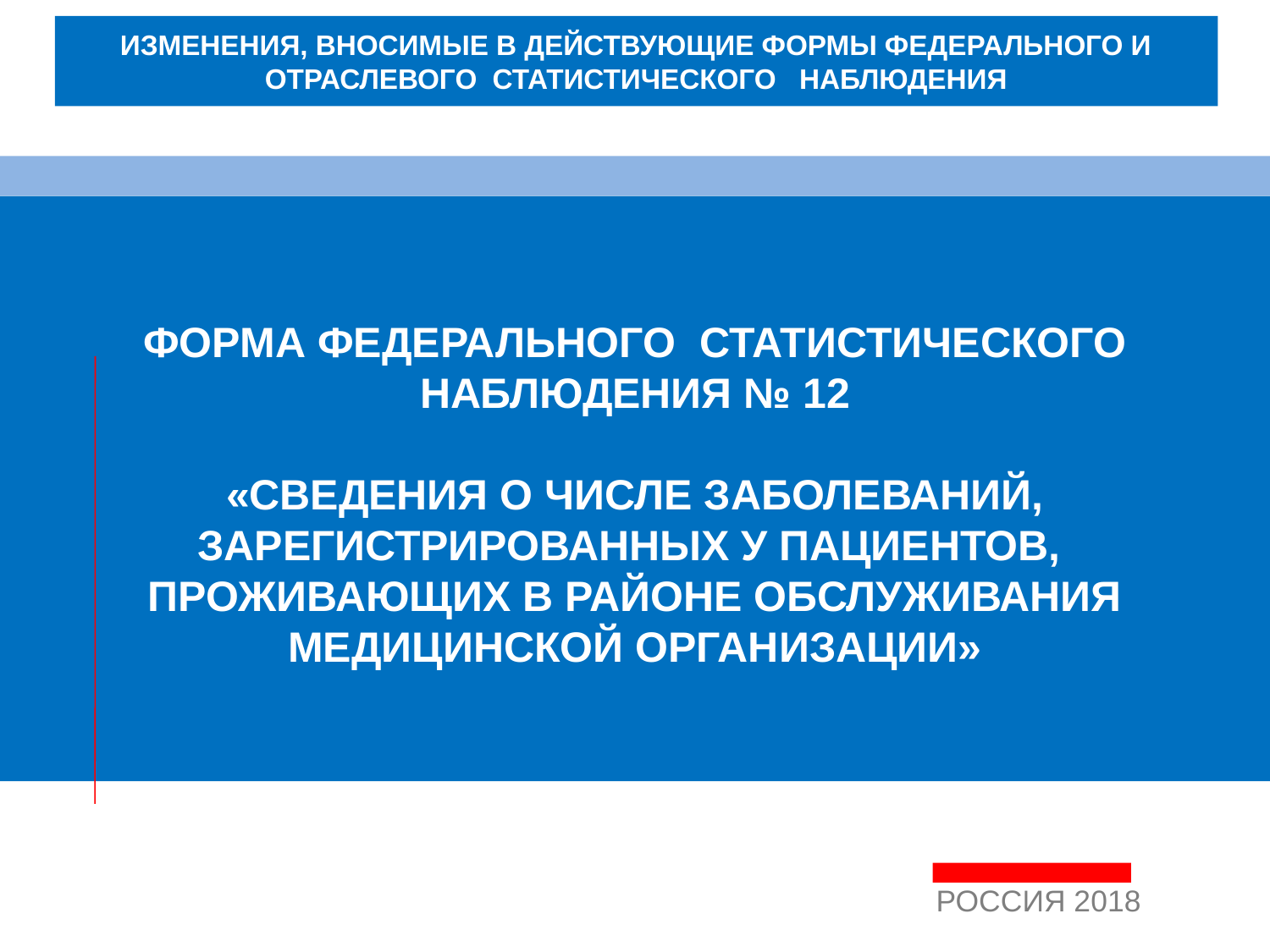

ИЗМЕНЕНИЯ, ВНОСИМЫЕ В ДЕЙСТВУЮЩИЕ ФОРМЫ ФЕДЕРАЛЬНОГО И ОТРАСЛЕВОГО  СТАТИСТИЧЕСКОГО   НАБЛЮДЕНИЯ

ФОРМА ФЕДЕРАЛЬНОГО  СТАТИСТИЧЕСКОГО НАБЛЮДЕНИЯ № 12

«СВЕДЕНИЯ О ЧИСЛЕ ЗАБОЛЕВАНИЙ, ЗАРЕГИСТРИРОВАННЫХ У ПАЦИЕНТОВ,
ПРОЖИВАЮЩИХ В РАЙОНЕ ОБСЛУЖИВАНИЯ
МЕДИЦИНСКОЙ ОРГАНИЗАЦИИ»

РОССИЯ 2018